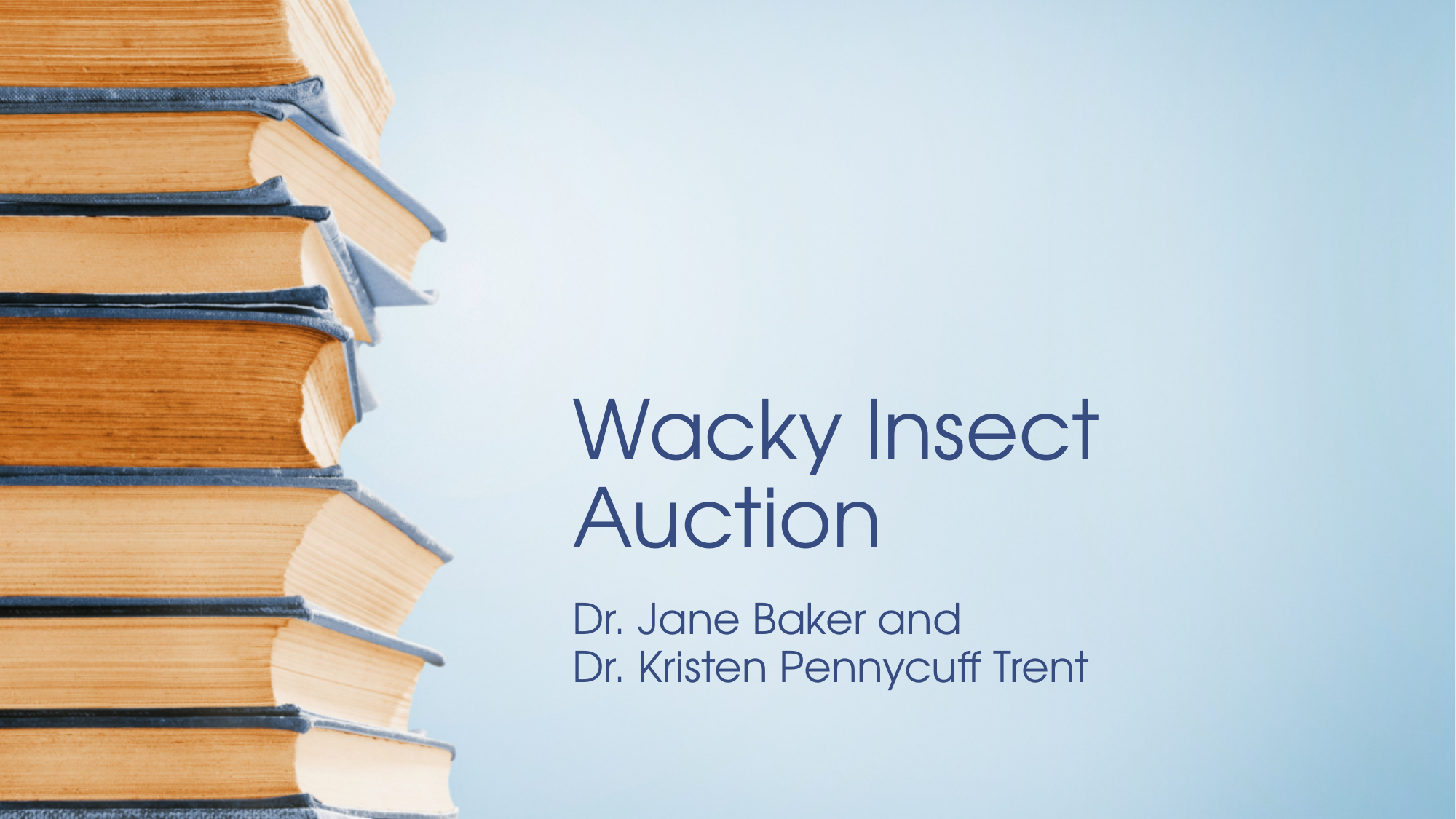

# Wacky Insect Auction
Dr. Jane Baker and
Dr. Kristen Pennycuff Trent